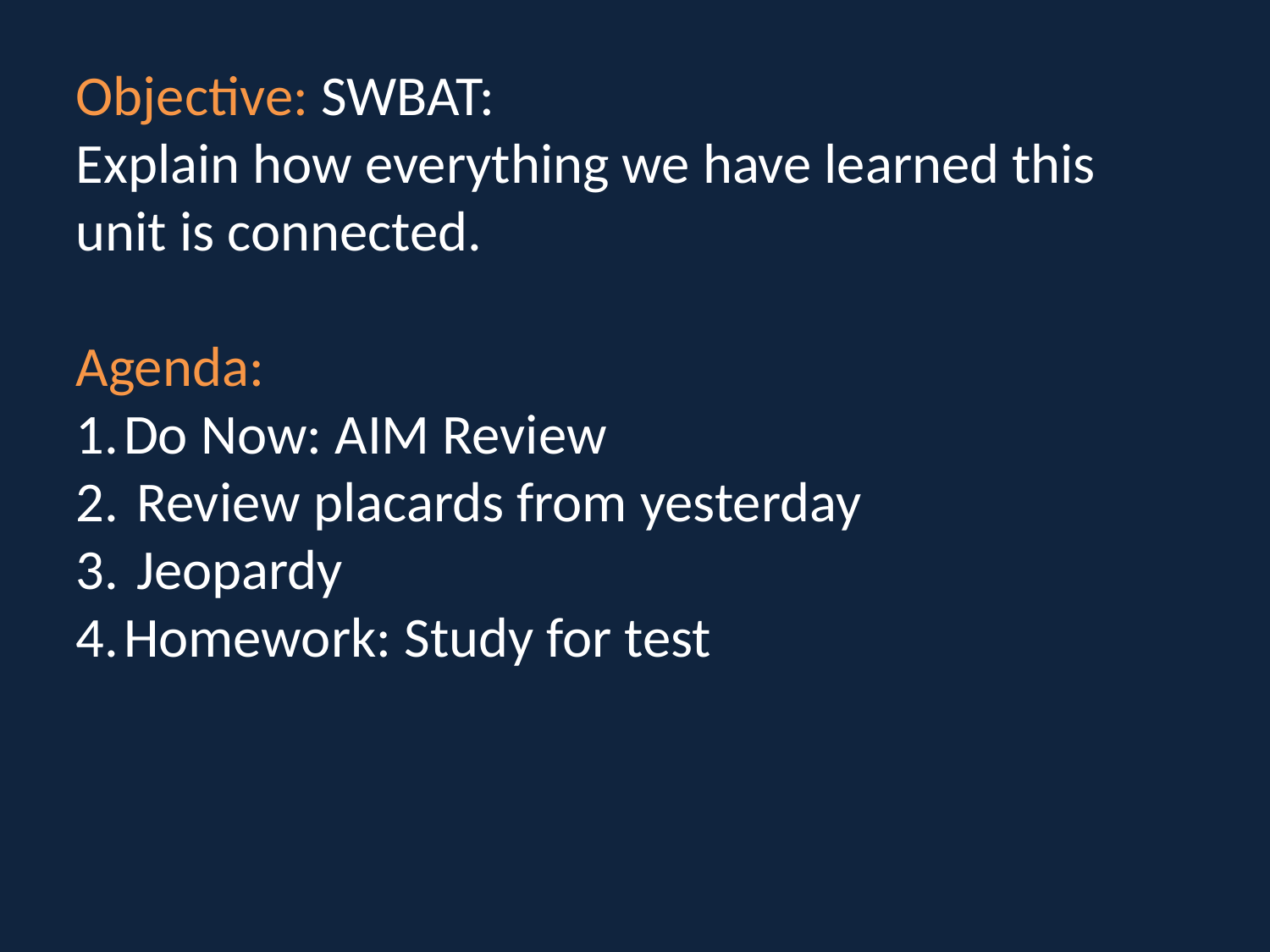

Objective: SWBAT:
Explain how everything we have learned this unit is connected.

Agenda:
Do Now: AIM Review
 Review placards from yesterday
 Jeopardy
Homework: Study for test